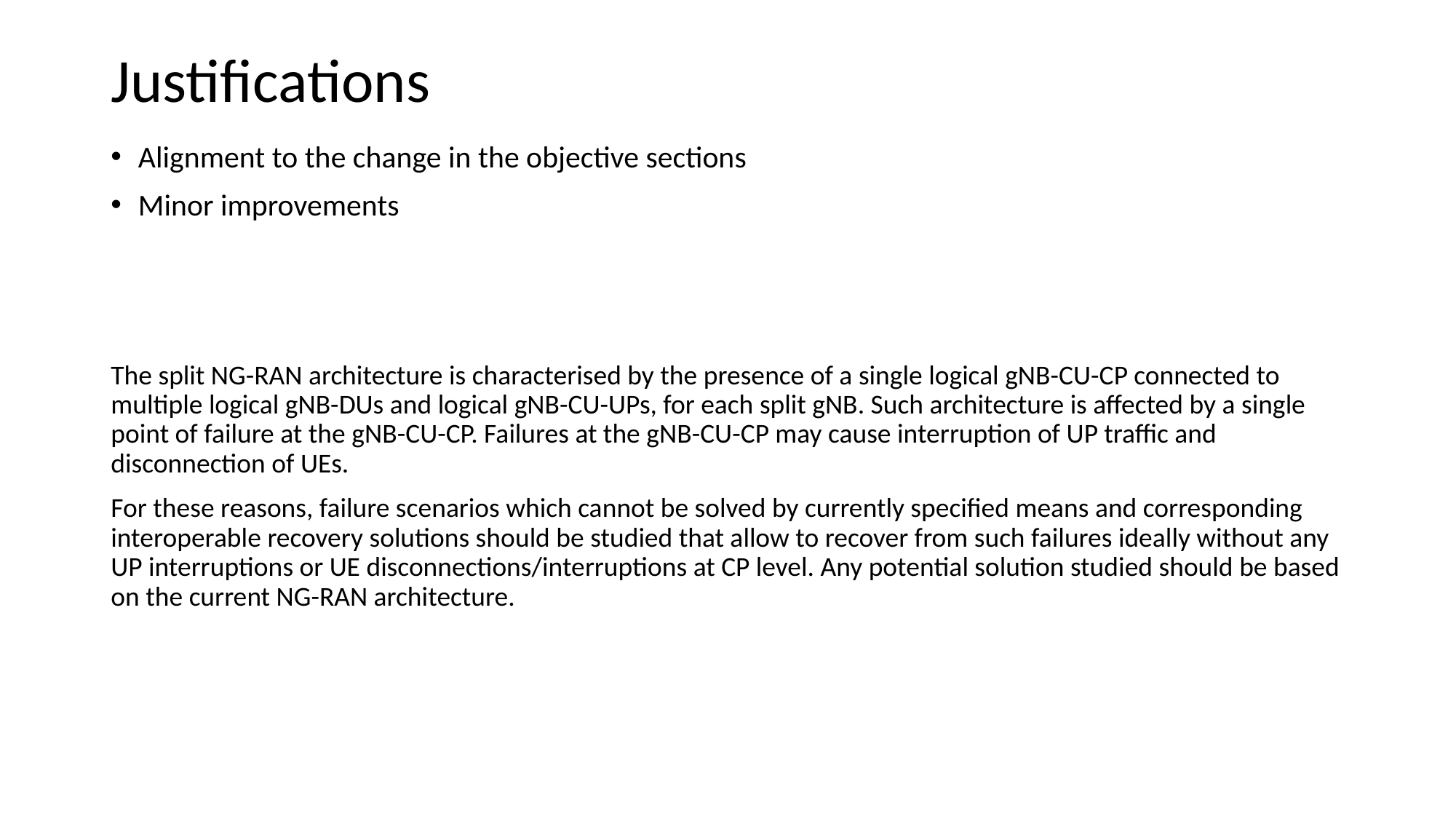

# Justifications
Alignment to the change in the objective sections
Minor improvements
The split NG-RAN architecture is characterised by the presence of a single logical gNB-CU-CP connected to multiple logical gNB-DUs and logical gNB-CU-UPs, for each split gNB. Such architecture is affected by a single point of failure at the gNB-CU-CP. Failures at the gNB-CU-CP may cause interruption of UP traffic and disconnection of UEs.
For these reasons, failure scenarios which cannot be solved by currently specified means and corresponding interoperable recovery solutions should be studied that allow to recover from such failures ideally without any UP interruptions or UE disconnections/interruptions at CP level. Any potential solution studied should be based on the current NG-RAN architecture.